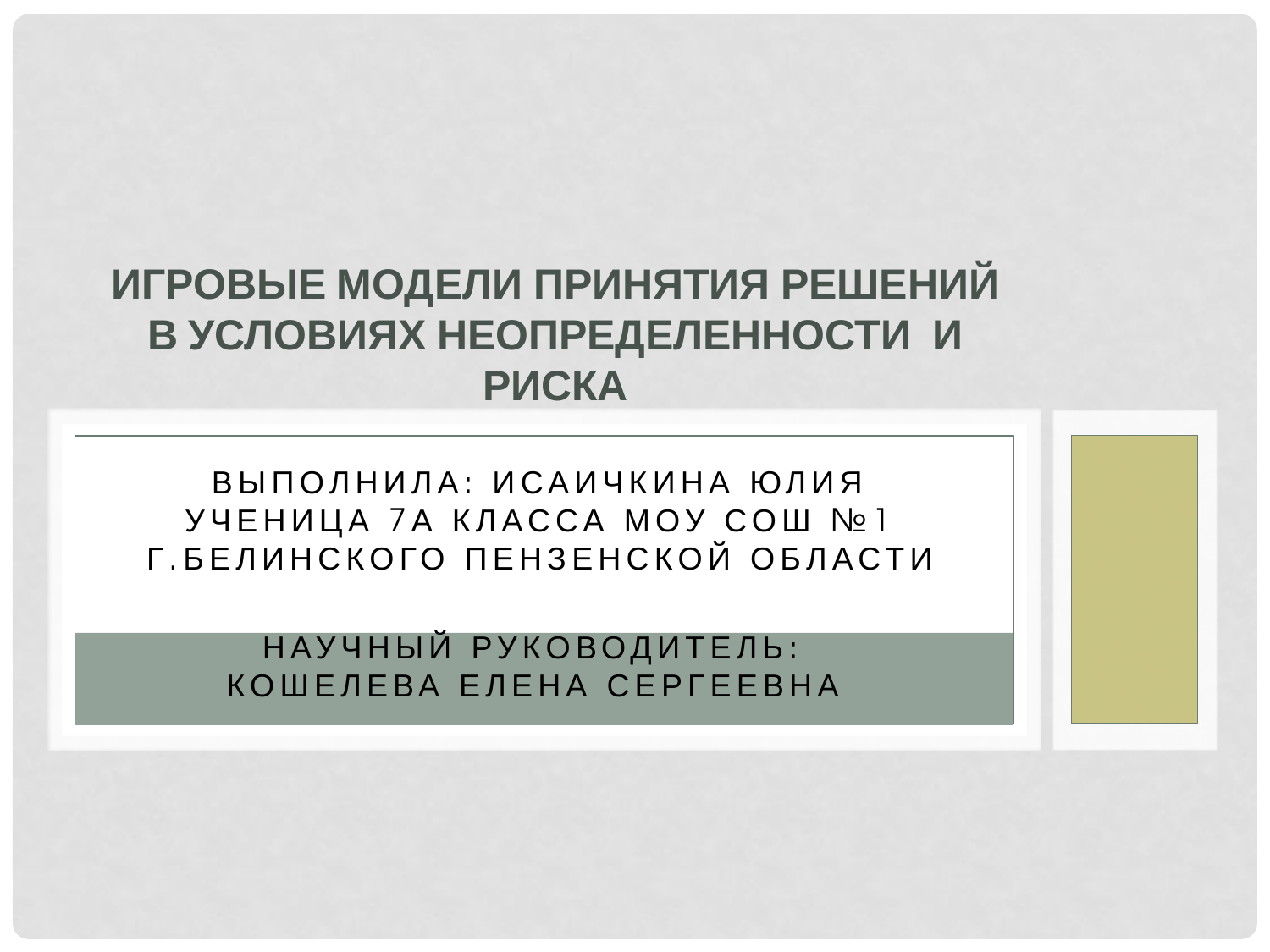

# Игровые модели принятия решений в условиях неопределенности  и риска
Выполнила: Исаичкина Юлия
ученица 7а класса МОУ СОШ №1
г.Белинского Пензенской области

Научный руководитель:
Кошелева Елена Сергеевна